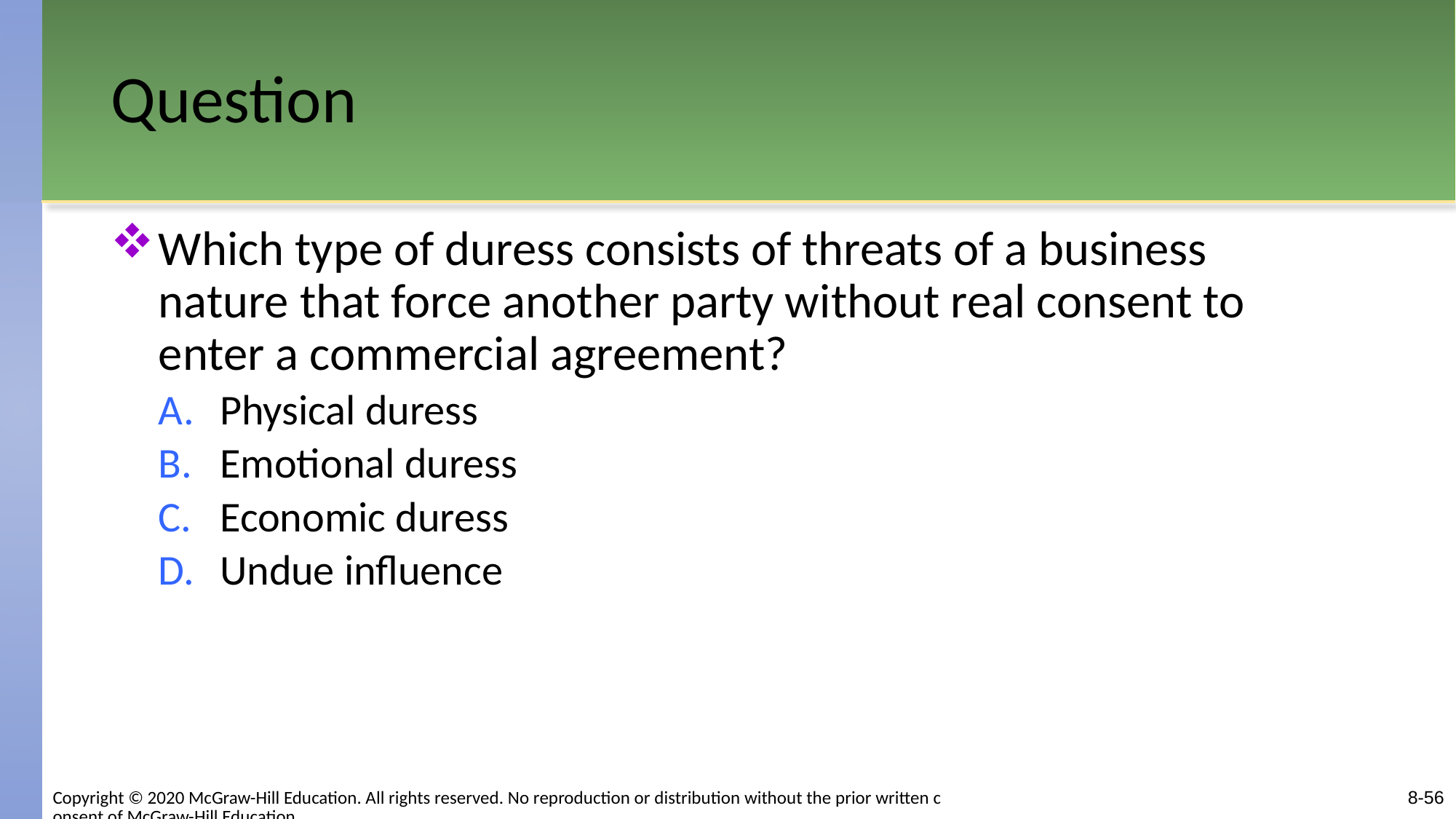

# Question
Which type of duress consists of threats of a business nature that force another party without real consent to enter a commercial agreement?
Physical duress
Emotional duress
Economic duress
Undue influence
8-56
Copyright © 2020 McGraw-Hill Education. All rights reserved. No reproduction or distribution without the prior written consent of McGraw-Hill Education.